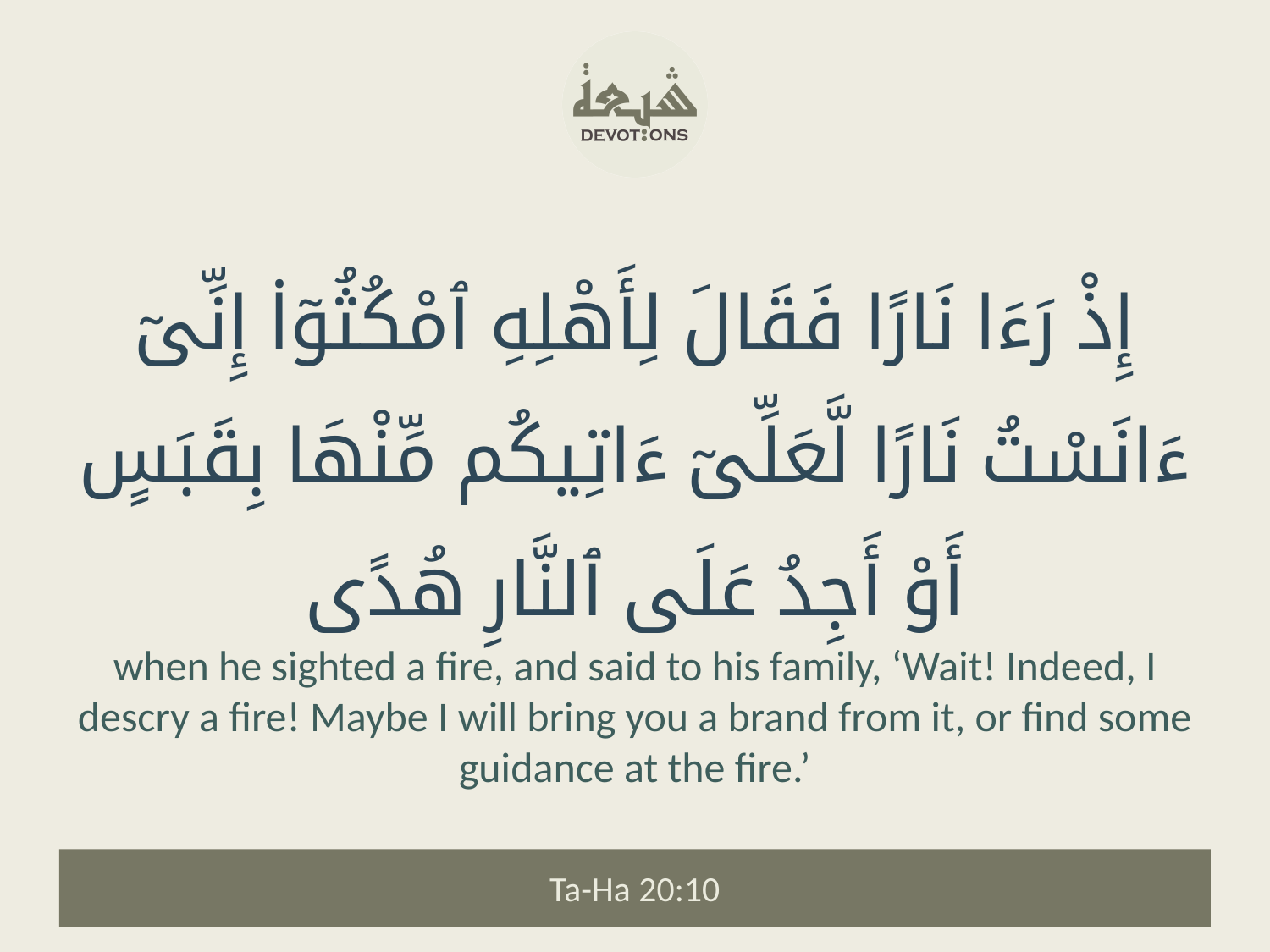

إِذْ رَءَا نَارًا فَقَالَ لِأَهْلِهِ ٱمْكُثُوٓا۟ إِنِّىٓ ءَانَسْتُ نَارًا لَّعَلِّىٓ ءَاتِيكُم مِّنْهَا بِقَبَسٍ أَوْ أَجِدُ عَلَى ٱلنَّارِ هُدًى
when he sighted a fire, and said to his family, ‘Wait! Indeed, I descry a fire! Maybe I will bring you a brand from it, or find some guidance at the fire.’
Ta-Ha 20:10